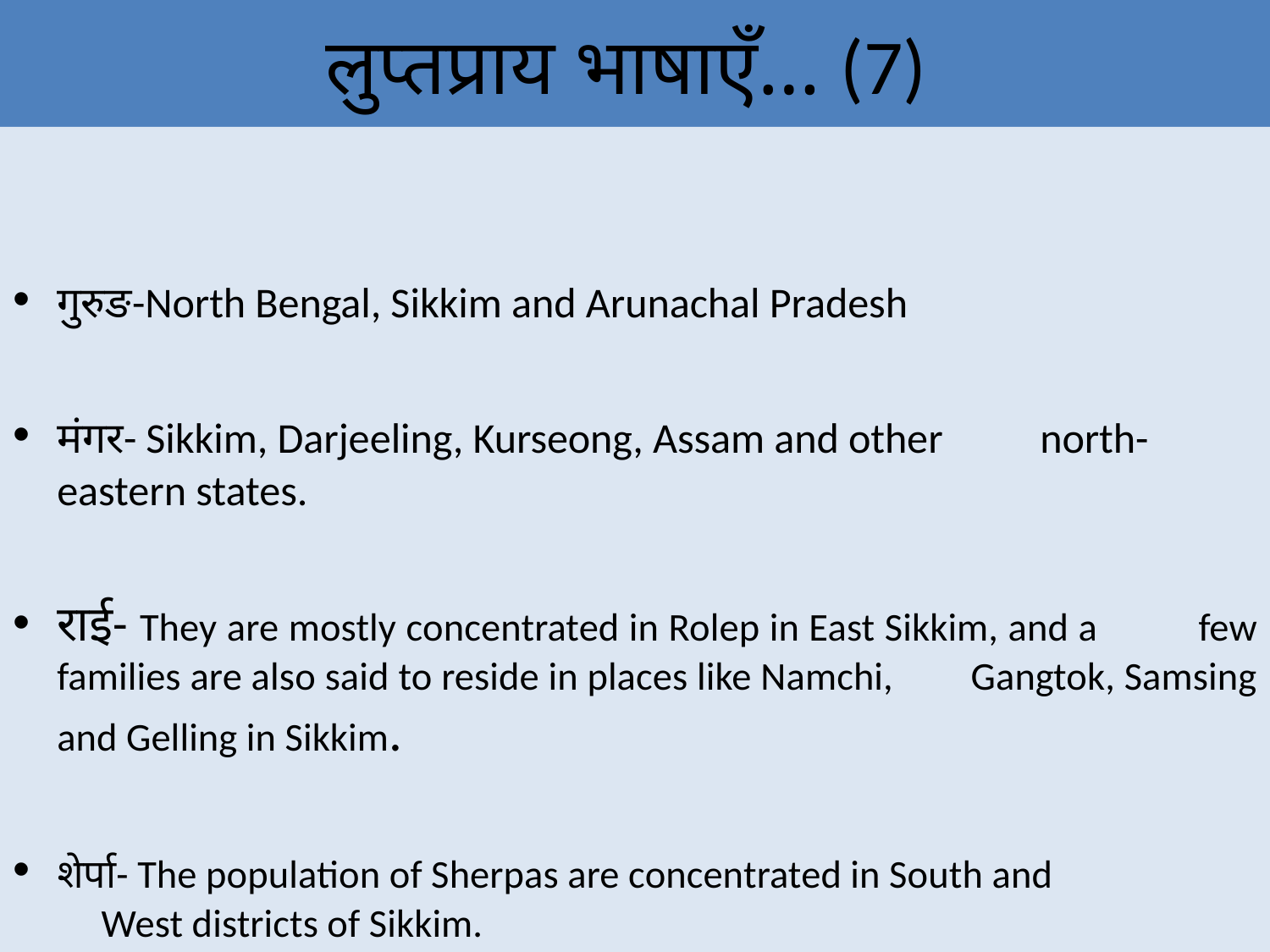

# लुप्तप्राय भाषाएँ… (7)

	गुरुङ-North Bengal, Sikkim and Arunachal Pradesh

	मंगर- Sikkim, Darjeeling, Kurseong, Assam and other 			north-eastern states.

	राई- They are mostly concentrated in Rolep in East Sikkim, and a 	    few families are also said to reside in places like Namchi,    	    Gangtok, Samsing and Gelling in Sikkim.

	शेर्पा- The population of Sherpas are concentrated in South and 	     	     West districts of Sikkim.